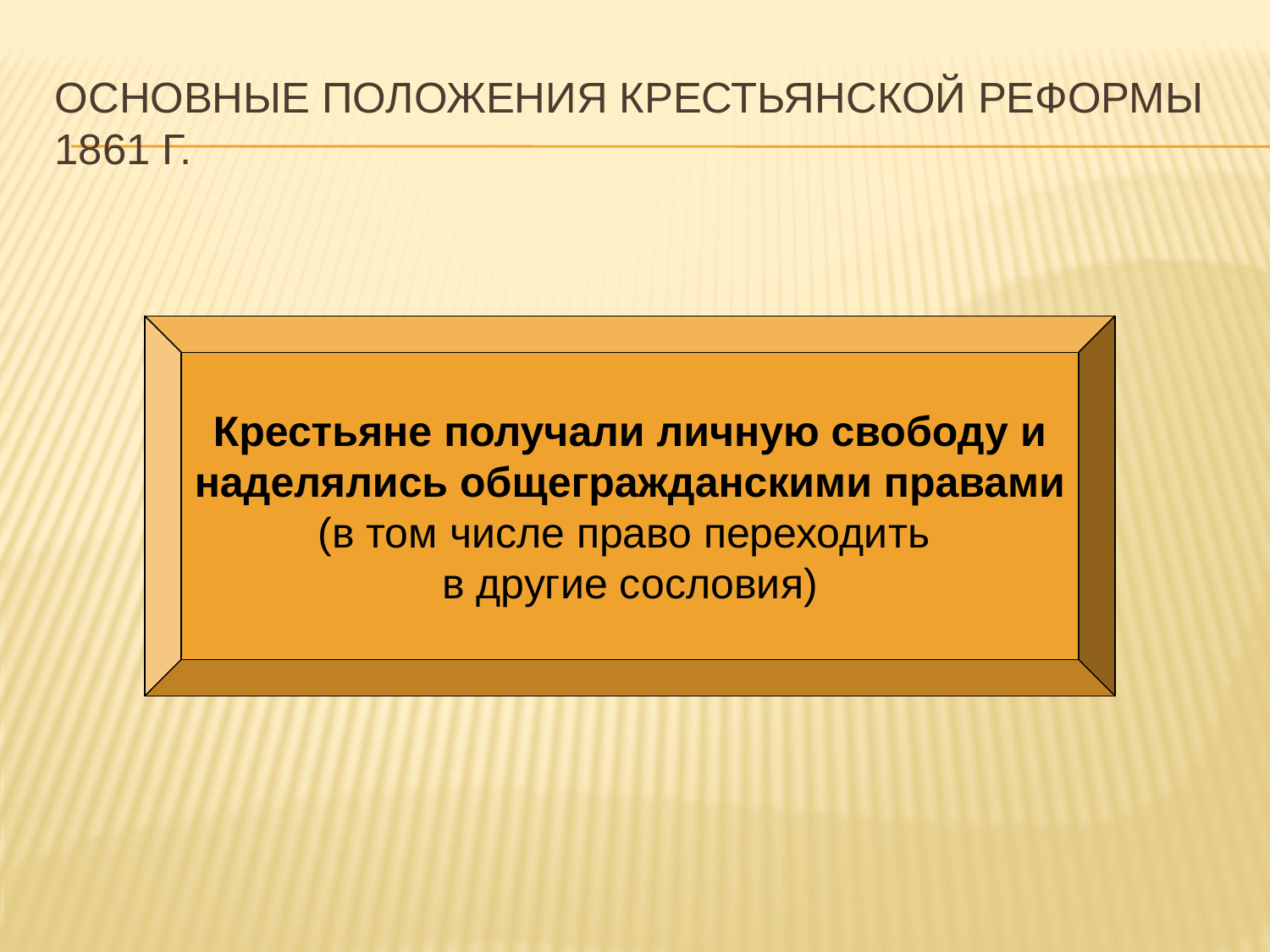

# Основные положения крестьянской реформы 1861 г.
Крестьяне получали личную свободу и
наделялись общегражданскими правами
(в том числе право переходить
в другие сословия)